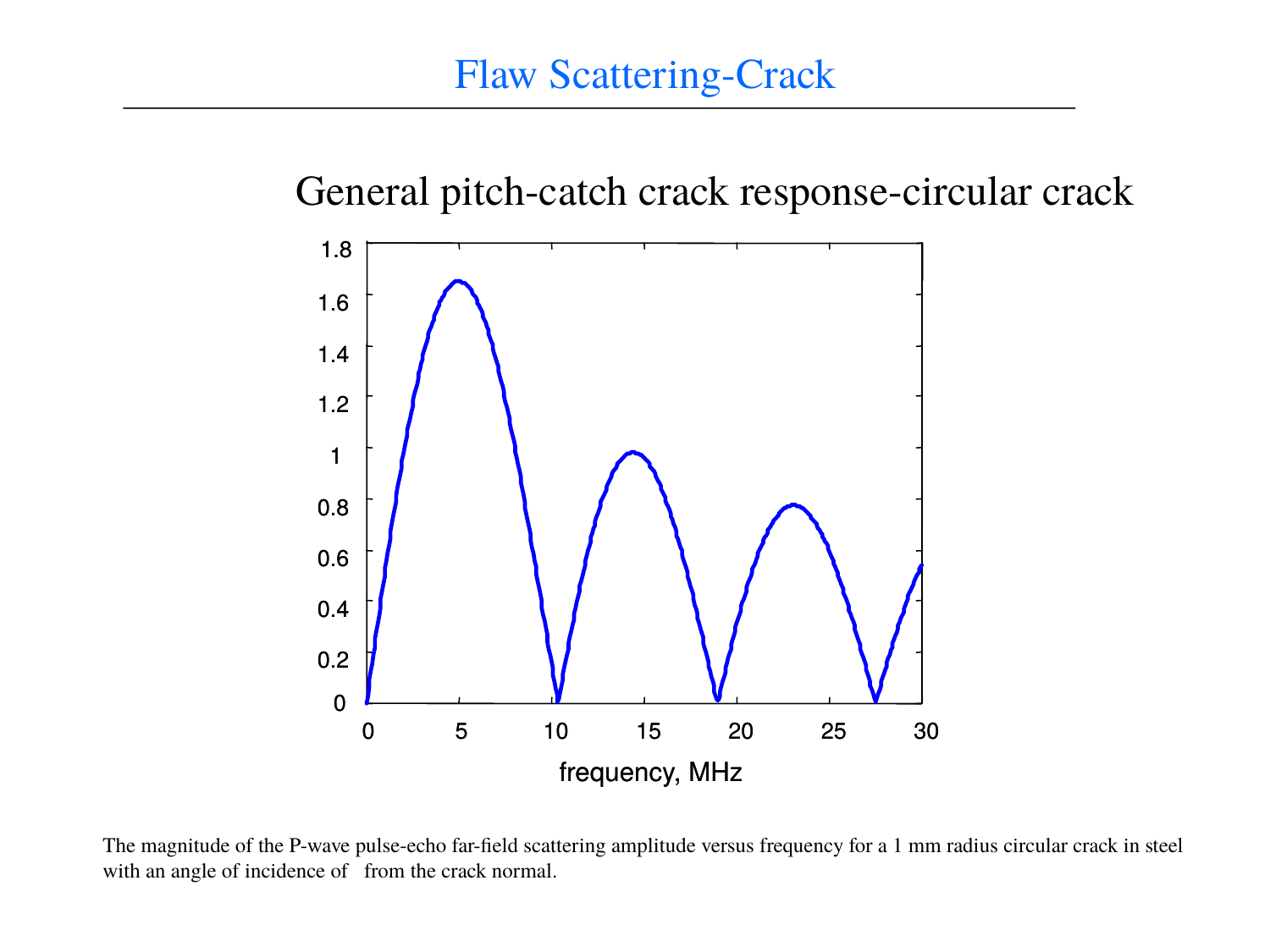

Flaw Scattering-Crack

General pitch-catch crack response-circular crack
1.8
1.8

1.6
1.6

1.4
1.4

1.2
1.2

1
1

0.8
0.8

0.6
0.6

0.4
0.4

0.2
0.2

0
0

0
0
5
5
10
10
15
15
20
20
25
25
30
30
frequency, MHz
frequency, MHz
The magnitude of the P-wave pulse-echo far-field scattering amplitude versus frequency for a 1 mm radius circular crack in steel
with an angle of incidence of   from the crack normal.